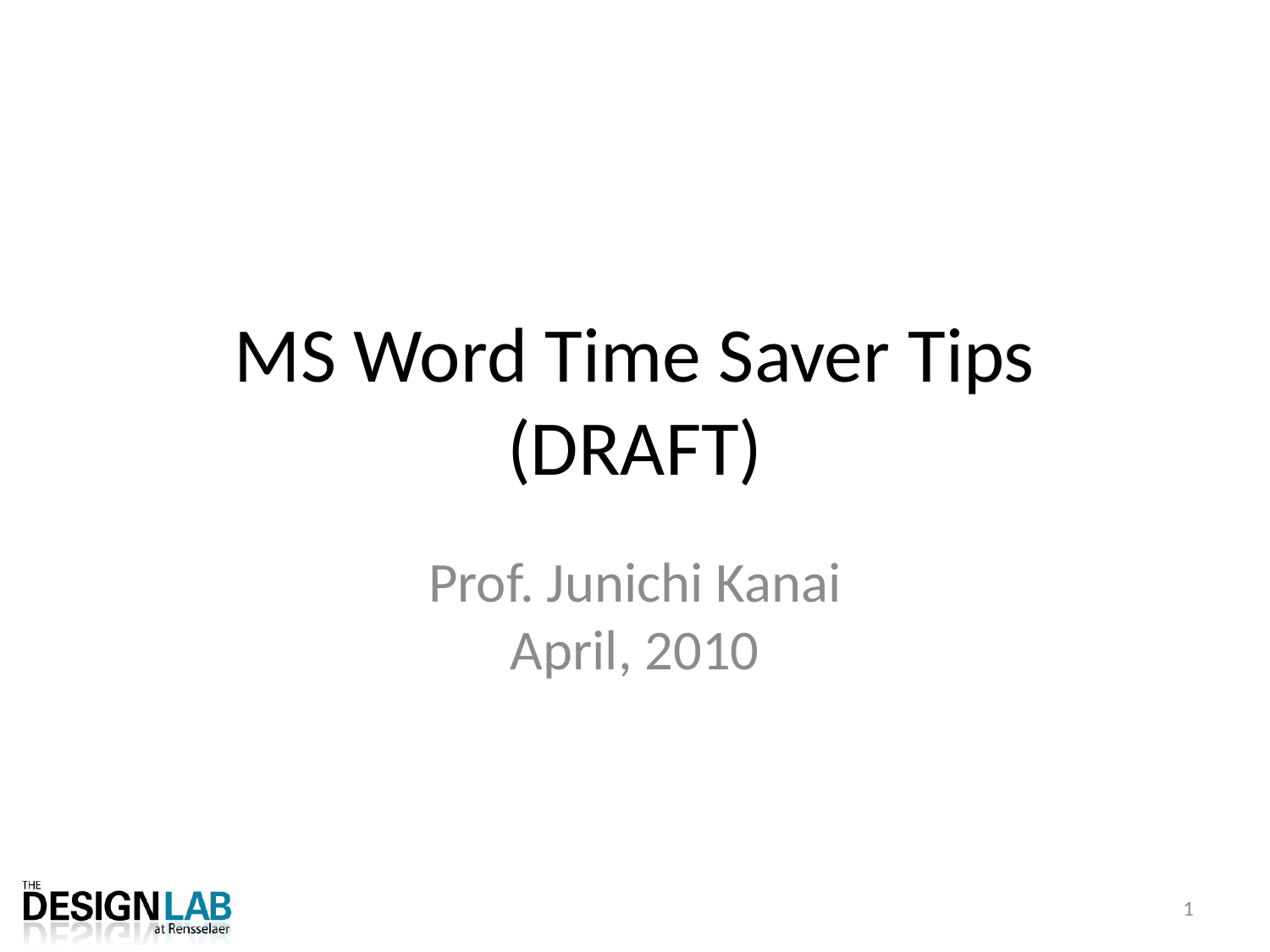

# MS Word Time Saver Tips (DRAFT)
Prof. Junichi Kanai
April, 2010
1